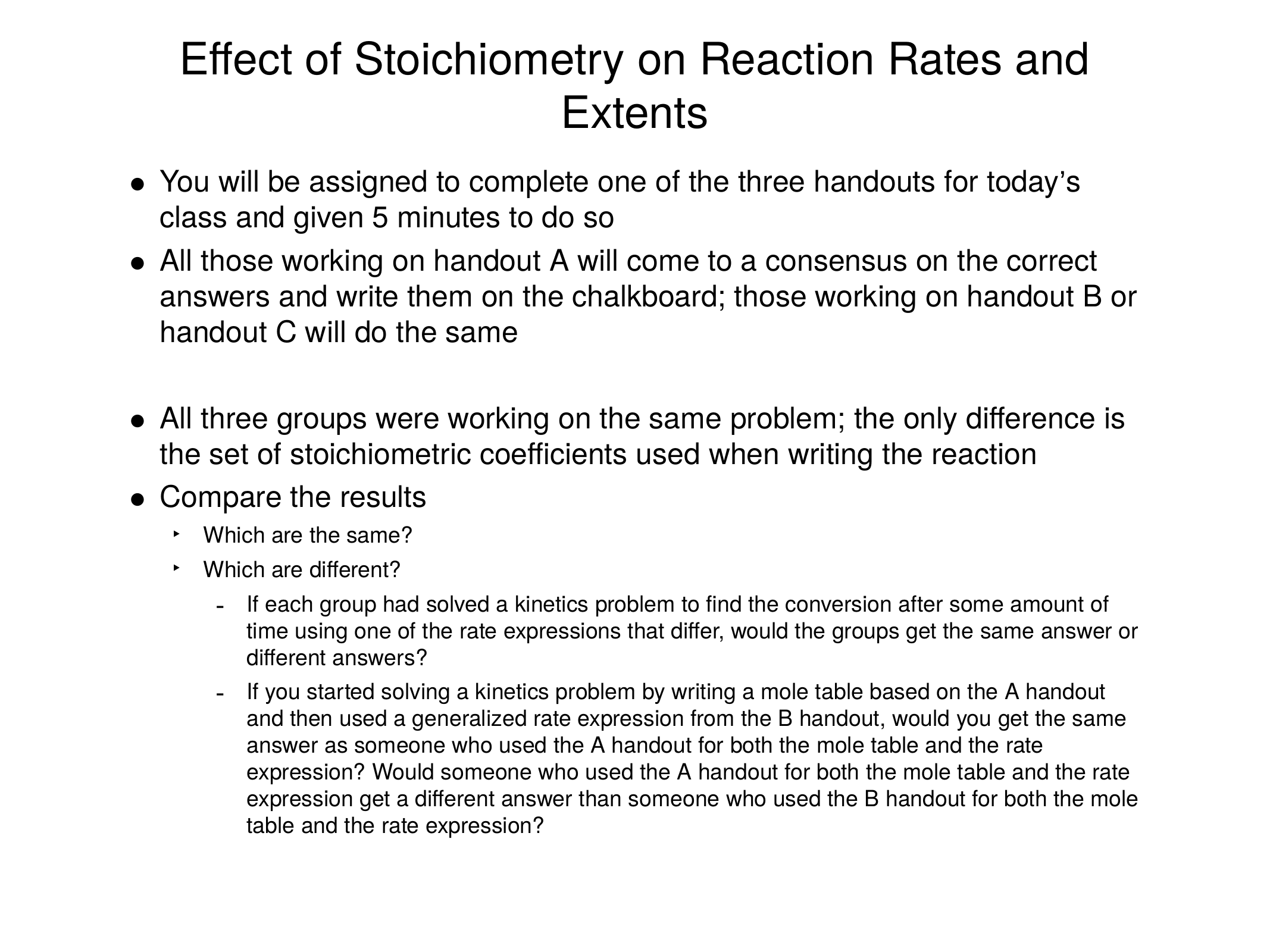

# Effect of Stoichiometry on Reaction Rates and Extents
You will be assigned to complete one of the three handouts for today’s class and given 5 minutes to do so
All those working on handout A will come to a consensus on the correct answers and write them on the chalkboard; those working on handout B or handout C will do the same

All three groups were working on the same problem; the only difference is the set of stoichiometric coefficients used when writing the reaction
Compare the results
Which are the same?
Which are different?
If each group had solved a kinetics problem to find the conversion after some amount of time using one of the rate expressions that differ, would the groups get the same answer or different answers?
If you started solving a kinetics problem by writing a mole table based on the A handout and then used a generalized rate expression from the B handout, would you get the same answer as someone who used the A handout for both the mole table and the rate expression? Would someone who used the A handout for both the mole table and the rate expression get a different answer than someone who used the B handout for both the mole table and the rate expression?